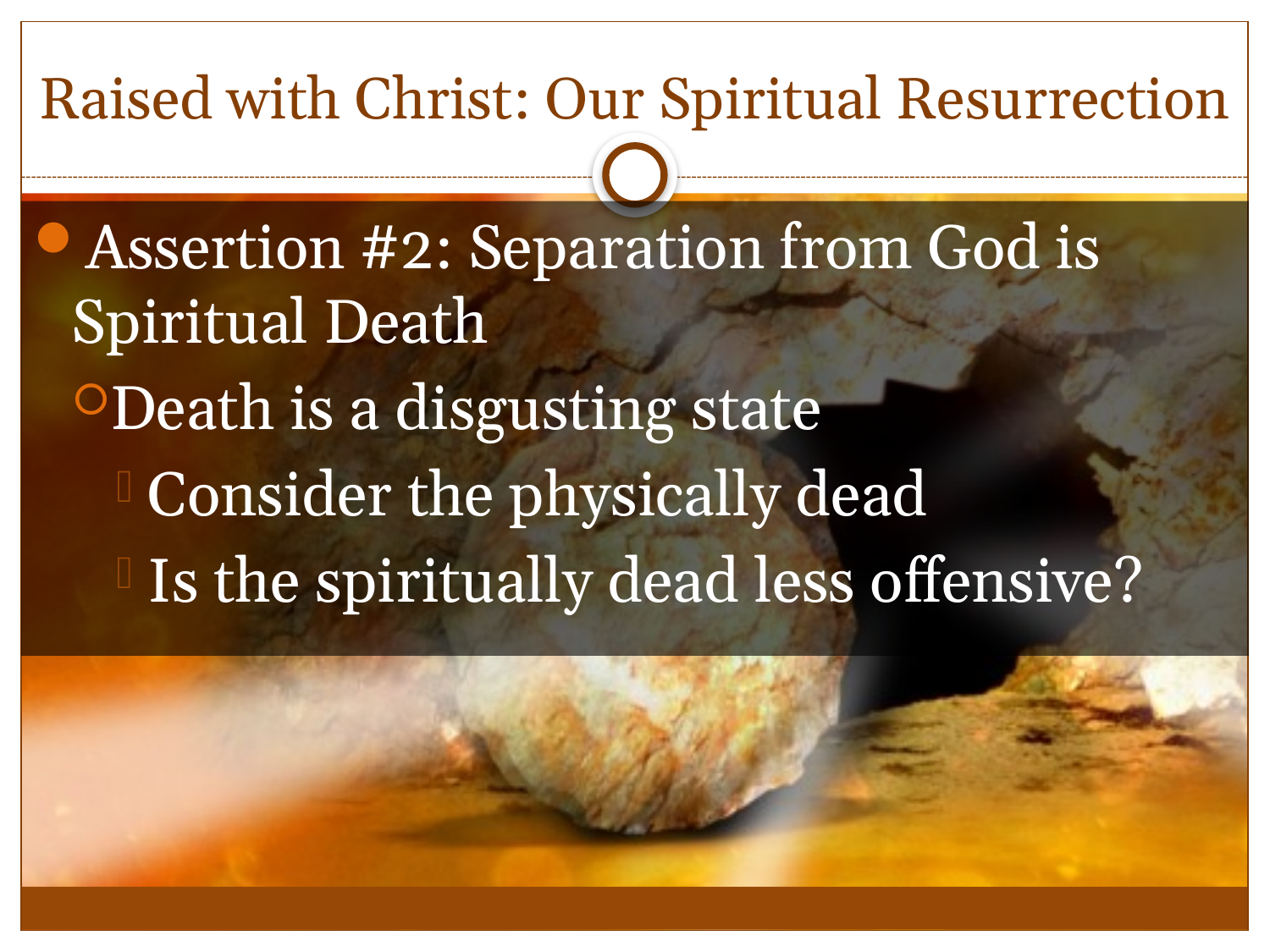

# Raised with Christ: Our Spiritual Resurrection
Assertion #2: Separation from God is Spiritual Death
Death is a disgusting state
Consider the physically dead
Is the spiritually dead less offensive?